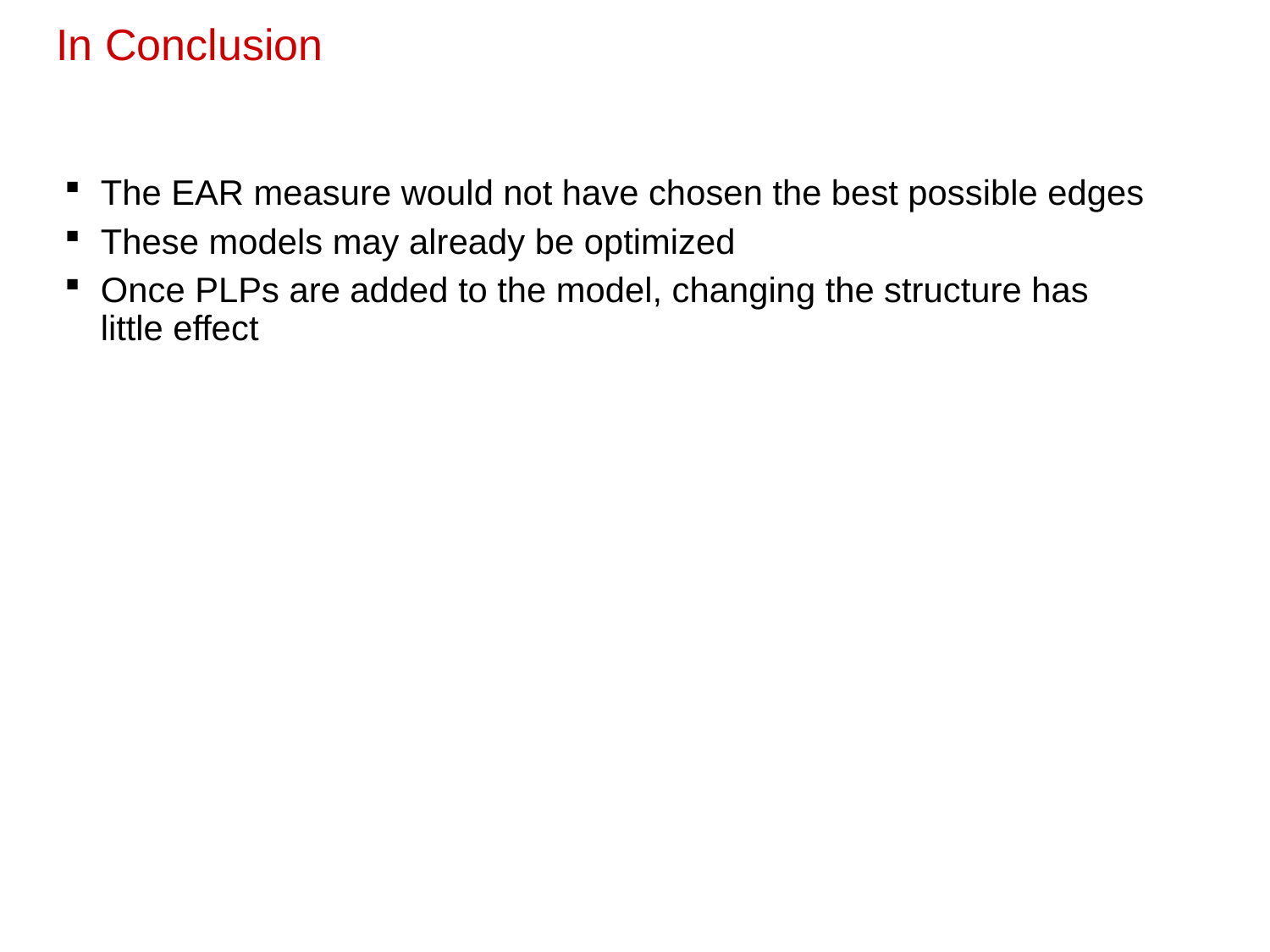

# In Conclusion
The EAR measure would not have chosen the best possible edges
These models may already be optimized
Once PLPs are added to the model, changing the structure has little effect